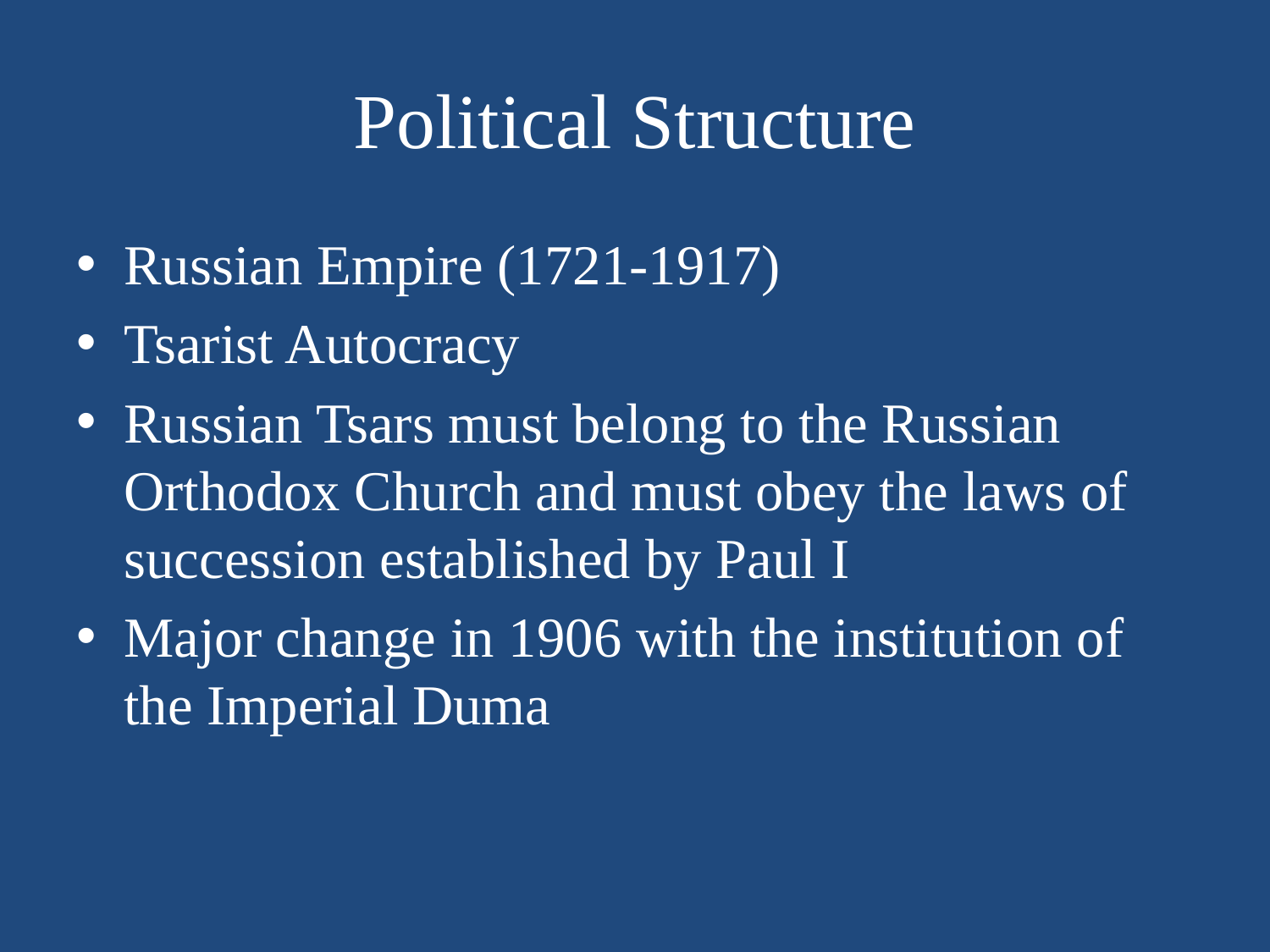

# Political Structure
Russian Empire (1721-1917)
Tsarist Autocracy
Russian Tsars must belong to the Russian Orthodox Church and must obey the laws of succession established by Paul I
Major change in 1906 with the institution of the Imperial Duma